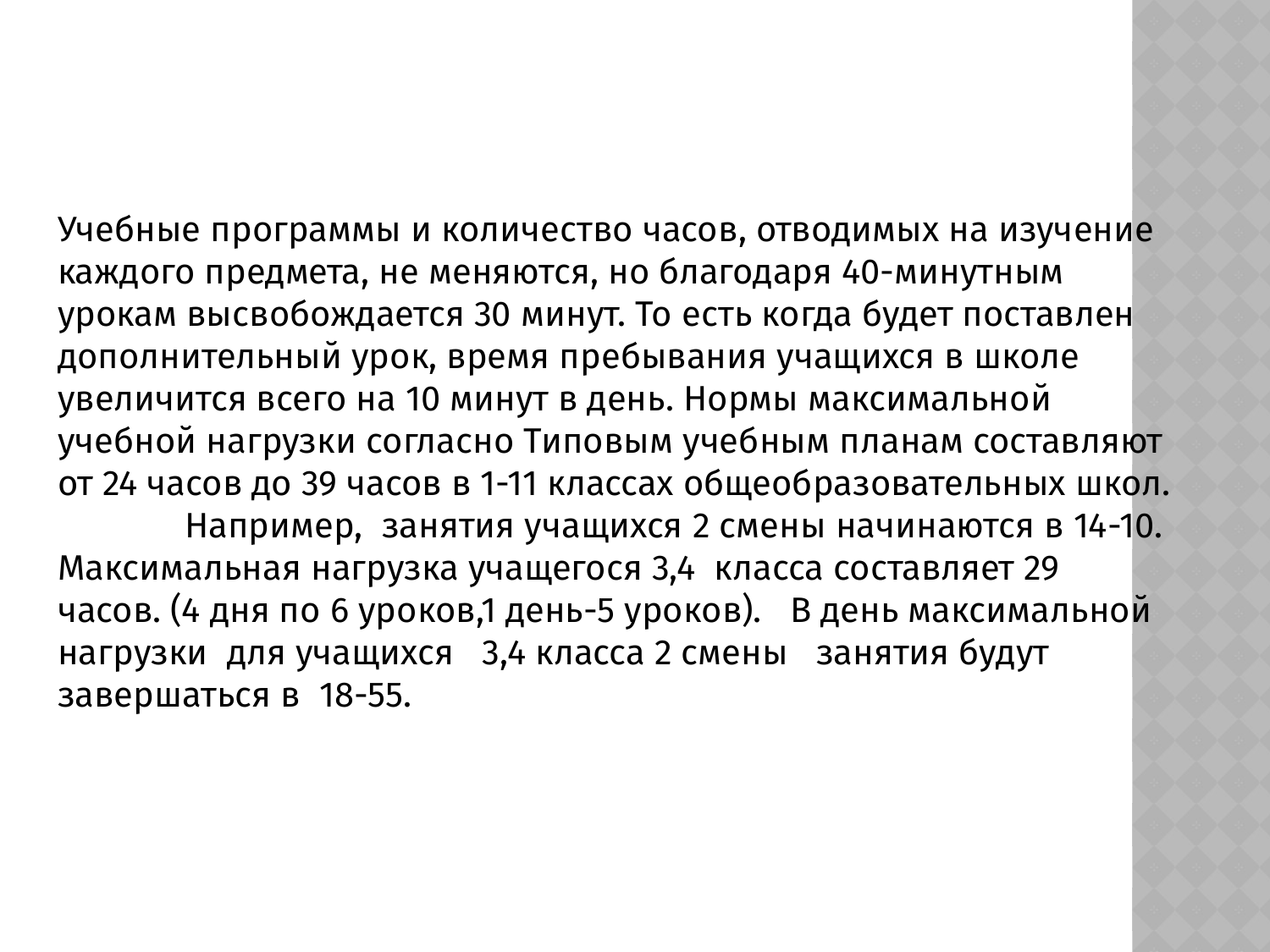

Учебные программы и количество часов, отводимых на изучение каждого предмета, не меняются, но благодаря 40-минутным урокам высвобождается 30 минут. То есть когда будет поставлен дополнительный урок, время пребывания учащихся в школе увеличится всего на 10 минут в день. Нормы максимальной учебной нагрузки согласно Типовым учебным планам составляют от 24 часов до 39 часов в 1-11 классах общеобразовательных школ.
 	Например,  занятия учащихся 2 смены начинаются в 14-10.  Максимальная нагрузка учащегося 3,4  класса составляет 29 часов. (4 дня по 6 уроков,1 день-5 уроков).   В день максимальной нагрузки  для учащихся   3,4 класса 2 смены   занятия будут завершаться в  18-55.